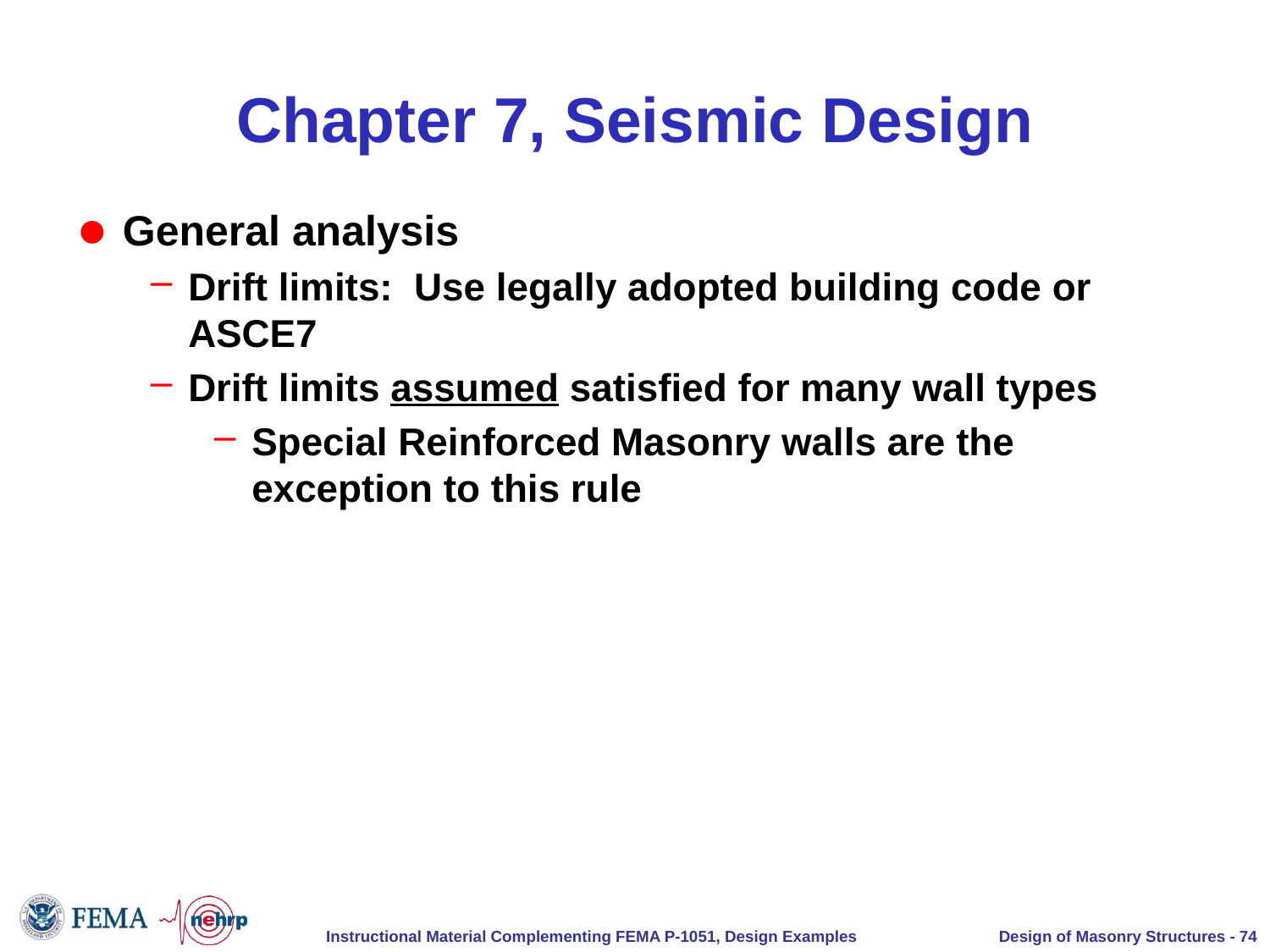

# Chapter 7, Seismic Design
General analysis
Drift limits:  Use legally adopted building code or ASCE7
Drift limits assumed satisfied for many wall types
Special Reinforced Masonry walls are the exception to this rule

Design of Masonry Structures - 74
Instructional Material Complementing FEMA P-1051, Design Examples